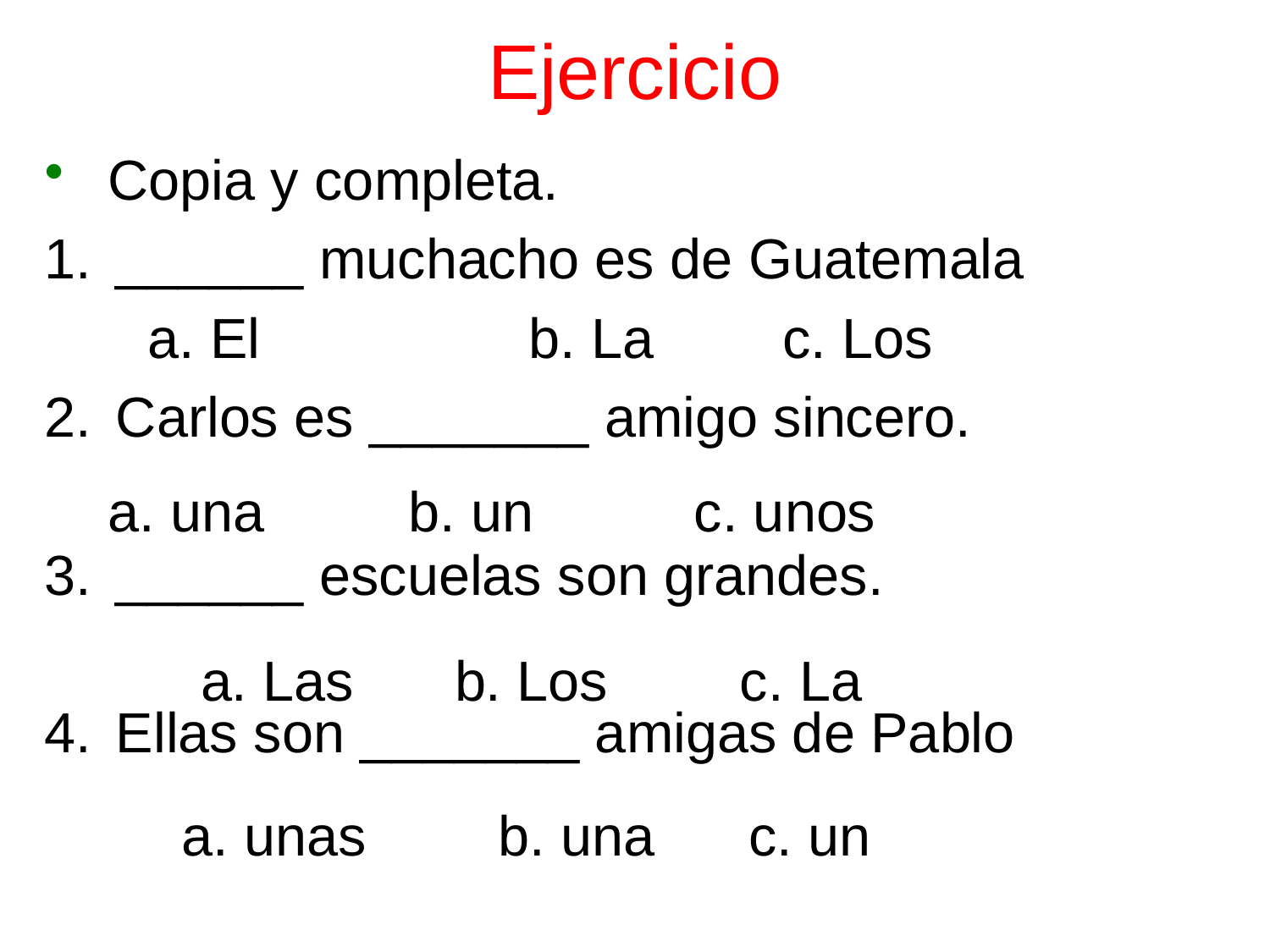

# Ejercicio
 Copia y completa.
______ muchacho es de Guatemala

Carlos es _______ amigo sincero.

______ escuelas son grandes.

Ellas son _______ amigas de Pablo
a. El 		b. La		c. Los
a. una	   b. un	     c. unos
a. Las	b. Los	  c. La
a. unas	    b. una      c. un